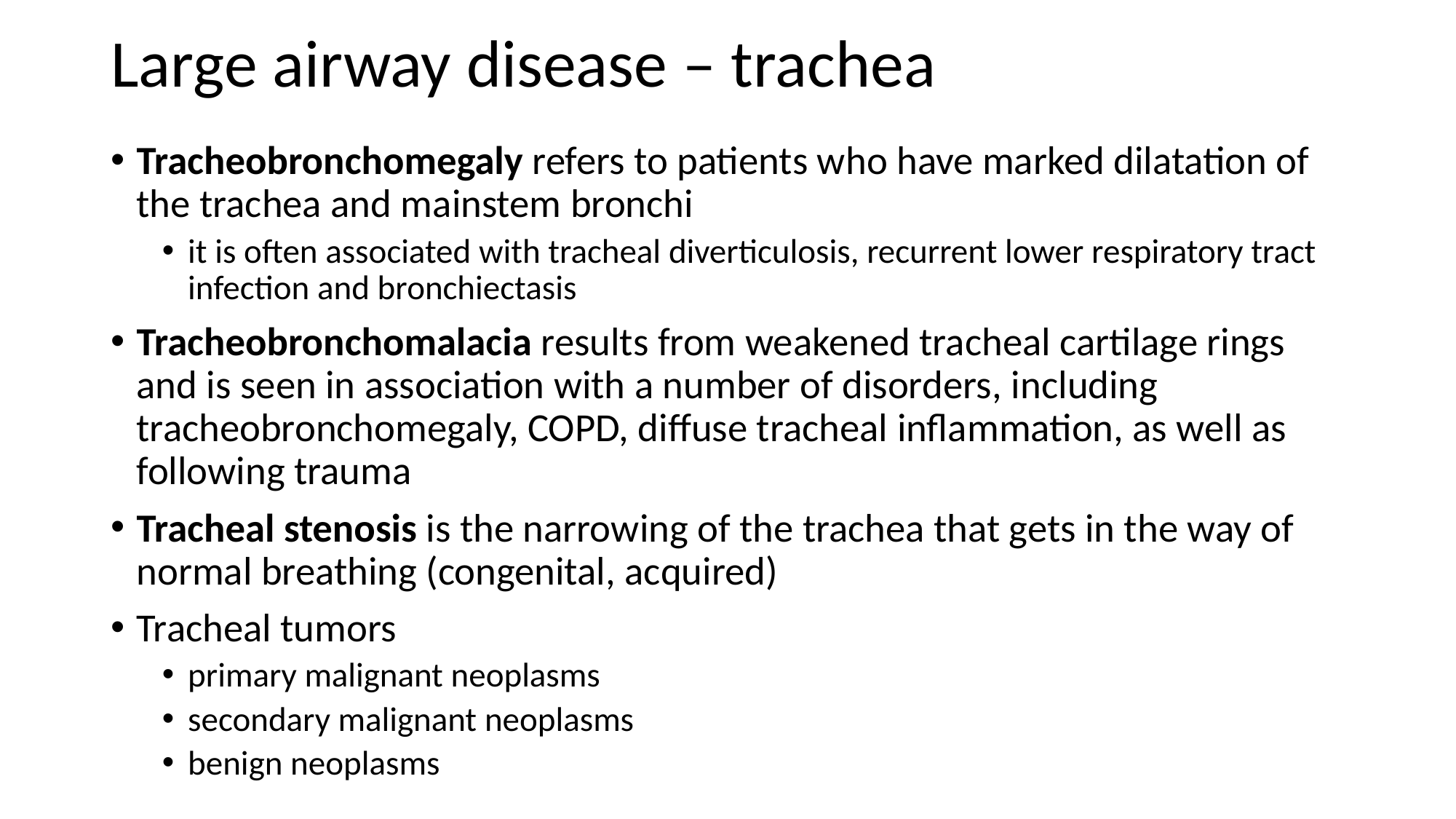

# Large airway disease – trachea
Tracheobronchomegaly refers to patients who have marked dilatation of the trachea and mainstem bronchi
it is often associated with tracheal diverticulosis, recurrent lower respiratory tract infection and bronchiectasis
Tracheobronchomalacia results from weakened tracheal cartilage rings and is seen in association with a number of disorders, including tracheobronchomegaly, COPD, diffuse tracheal inflammation, as well as following trauma
Tracheal stenosis is the narrowing of the trachea that gets in the way of normal breathing (congenital, acquired)
Tracheal tumors
primary malignant neoplasms
secondary malignant neoplasms
benign neoplasms